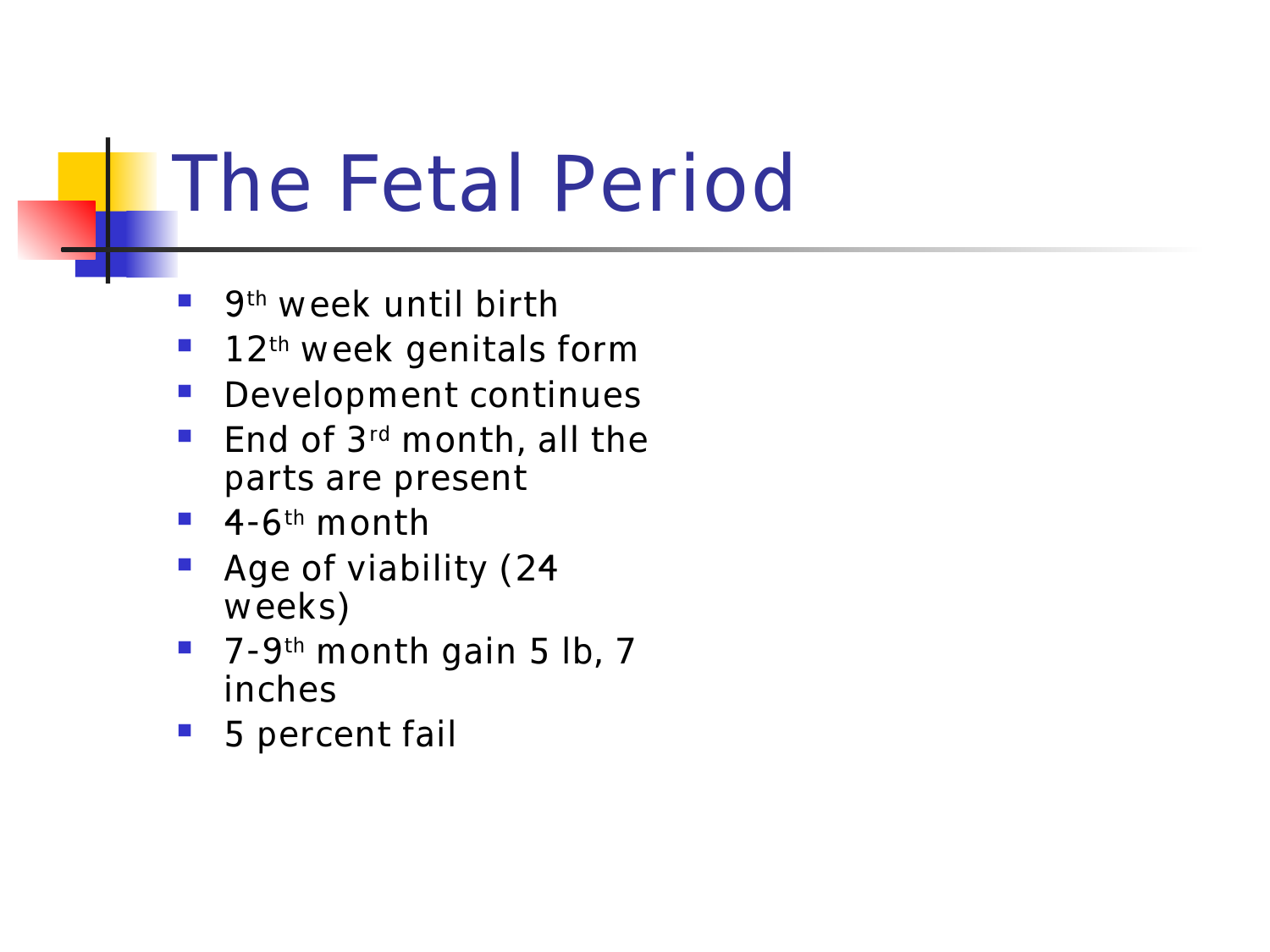

# The Fetal Period
9th week until birth
12th week genitals form
Development continues
End of 3rd month, all the parts are present
4-6th month
Age of viability (24 weeks)
7-9th month gain 5 lb, 7 inches
5 percent fail